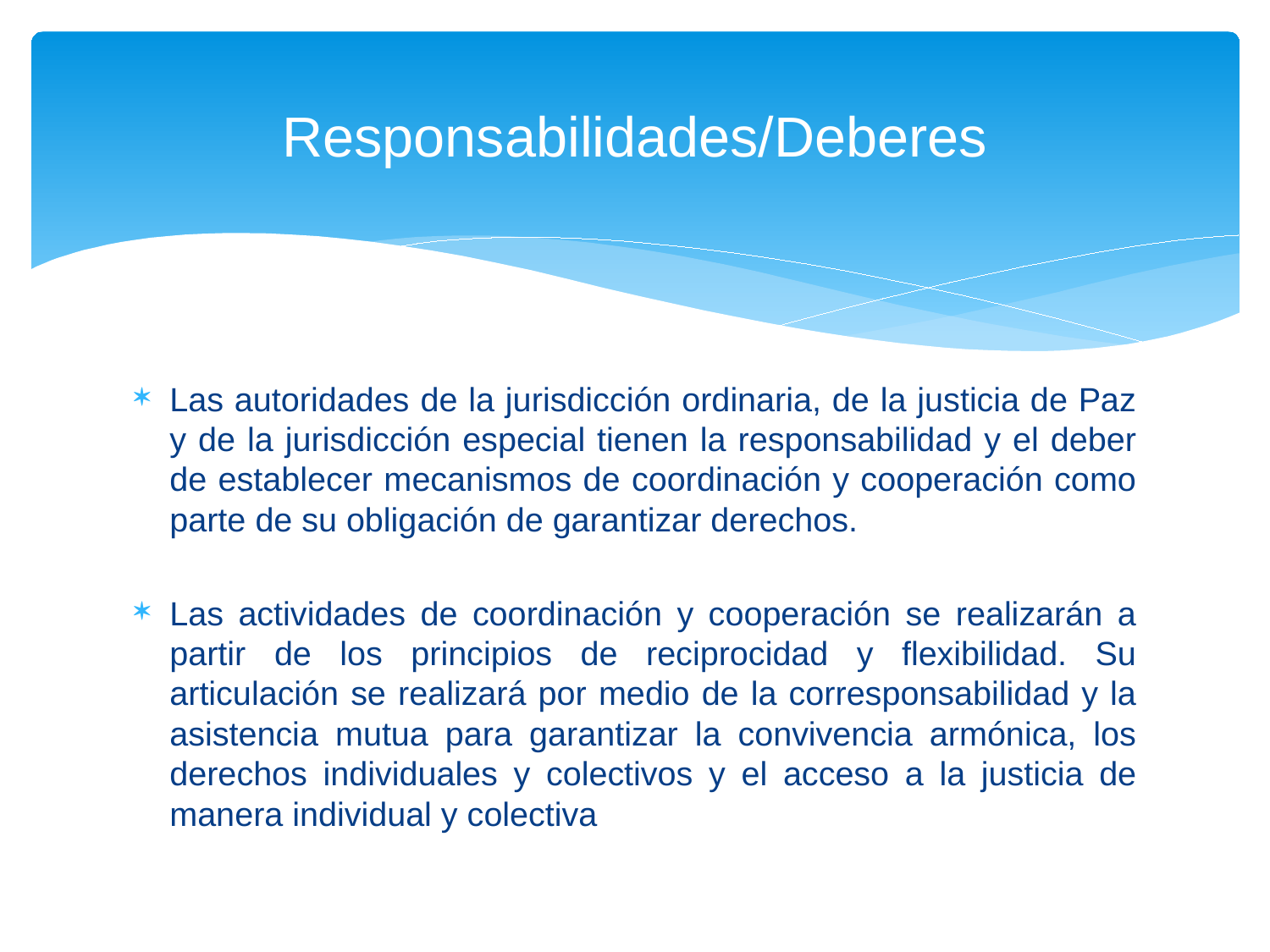

# Responsabilidades/Deberes
Las autoridades de la jurisdicción ordinaria, de la justicia de Paz y de la jurisdicción especial tienen la responsabilidad y el deber de establecer mecanismos de coordinación y cooperación como parte de su obligación de garantizar derechos.

Las actividades de coordinación y cooperación se realizarán a partir de los principios de reciprocidad y flexibilidad. Su articulación se realizará por medio de la corresponsabilidad y la asistencia mutua para garantizar la convivencia armónica, los derechos individuales y colectivos y el acceso a la justicia de manera individual y colectiva